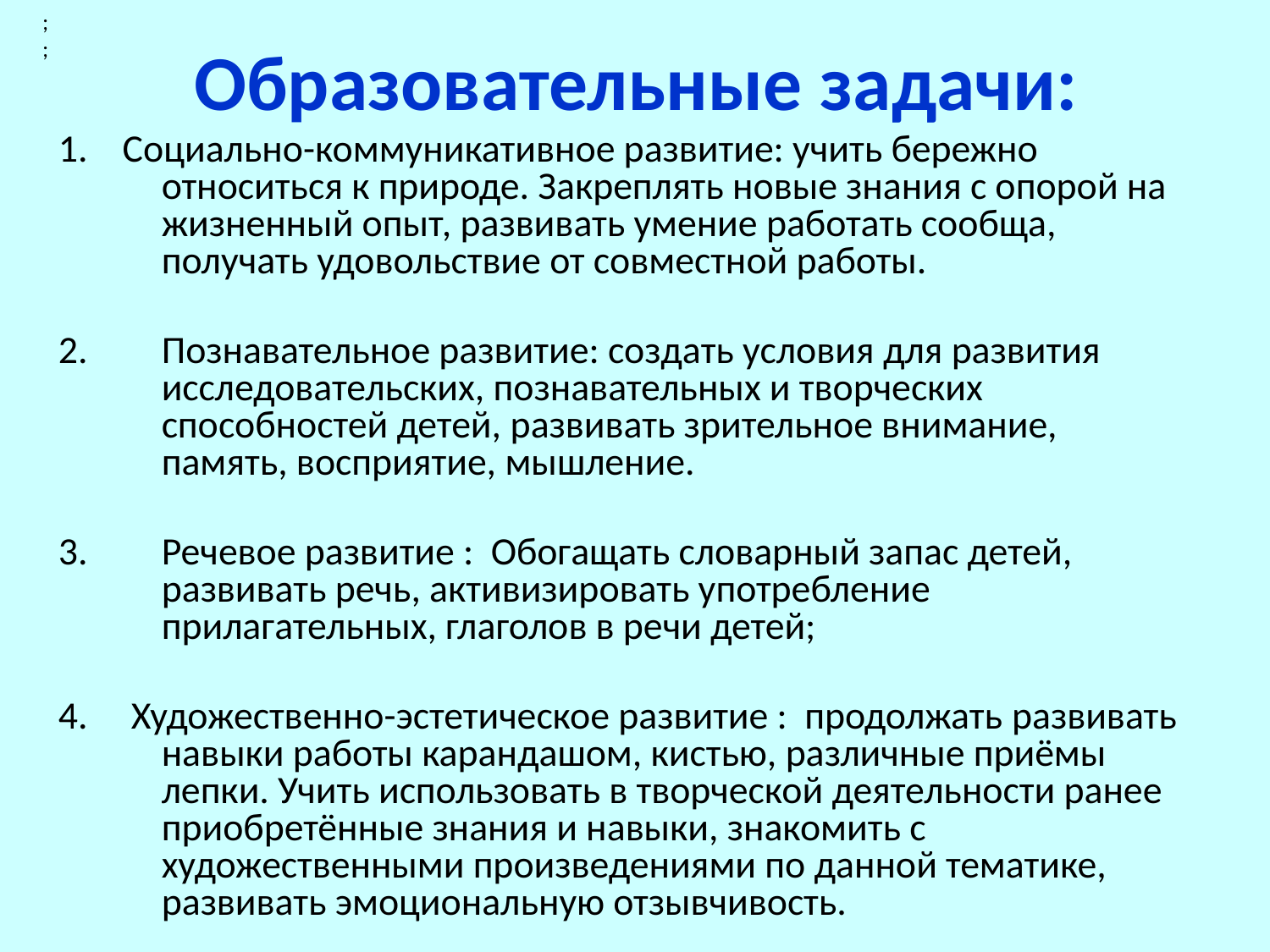

;
;
# Образовательные задачи:
1.    Социально-коммуникативное развитие: учить бережно относиться к природе. Закреплять новые знания с опорой на жизненный опыт, развивать умение работать сообща, получать удовольствие от совместной работы.

Познавательное развитие: создать условия для развития исследовательских, познавательных и творческих способностей детей, развивать зрительное внимание, память, восприятие, мышление.

Речевое развитие :  Обогащать словарный запас детей, развивать речь, активизировать употребление прилагательных, глаголов в речи детей;

4.     Художественно-эстетическое развитие :  продолжать развивать навыки работы карандашом, кистью, различные приёмы лепки. Учить использовать в творческой деятельности ранее приобретённые знания и навыки, знакомить с художественными произведениями по данной тематике, развивать эмоциональную отзывчивость.